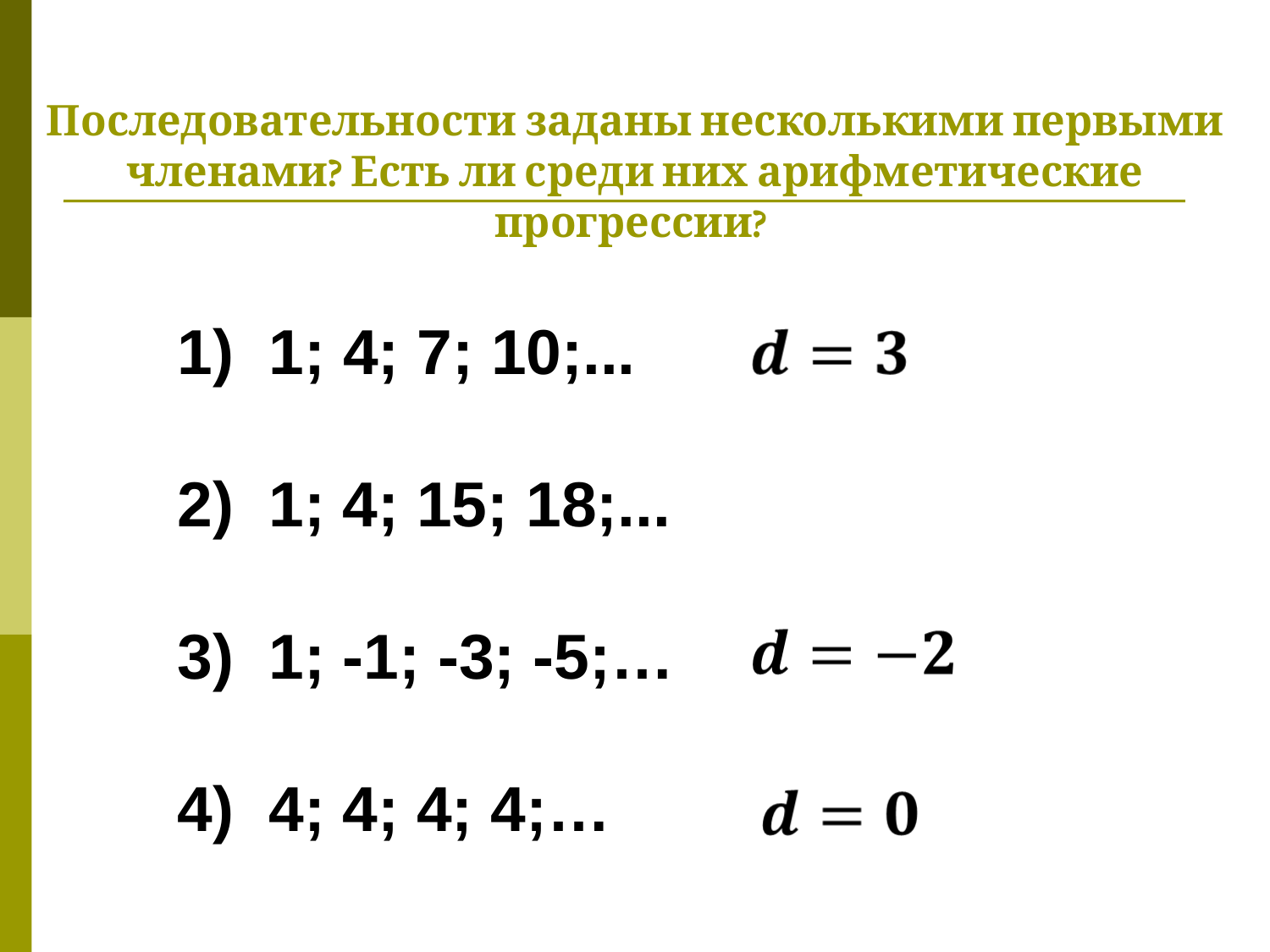

Последовательности заданы несколькими первыми членами? Есть ли среди них арифметические прогрессии?
1)  1; 4; 7; 10;...

2)  1; 4; 15; 18;...

3)  1; -1; -3; -5;…

4)  4; 4; 4; 4;…